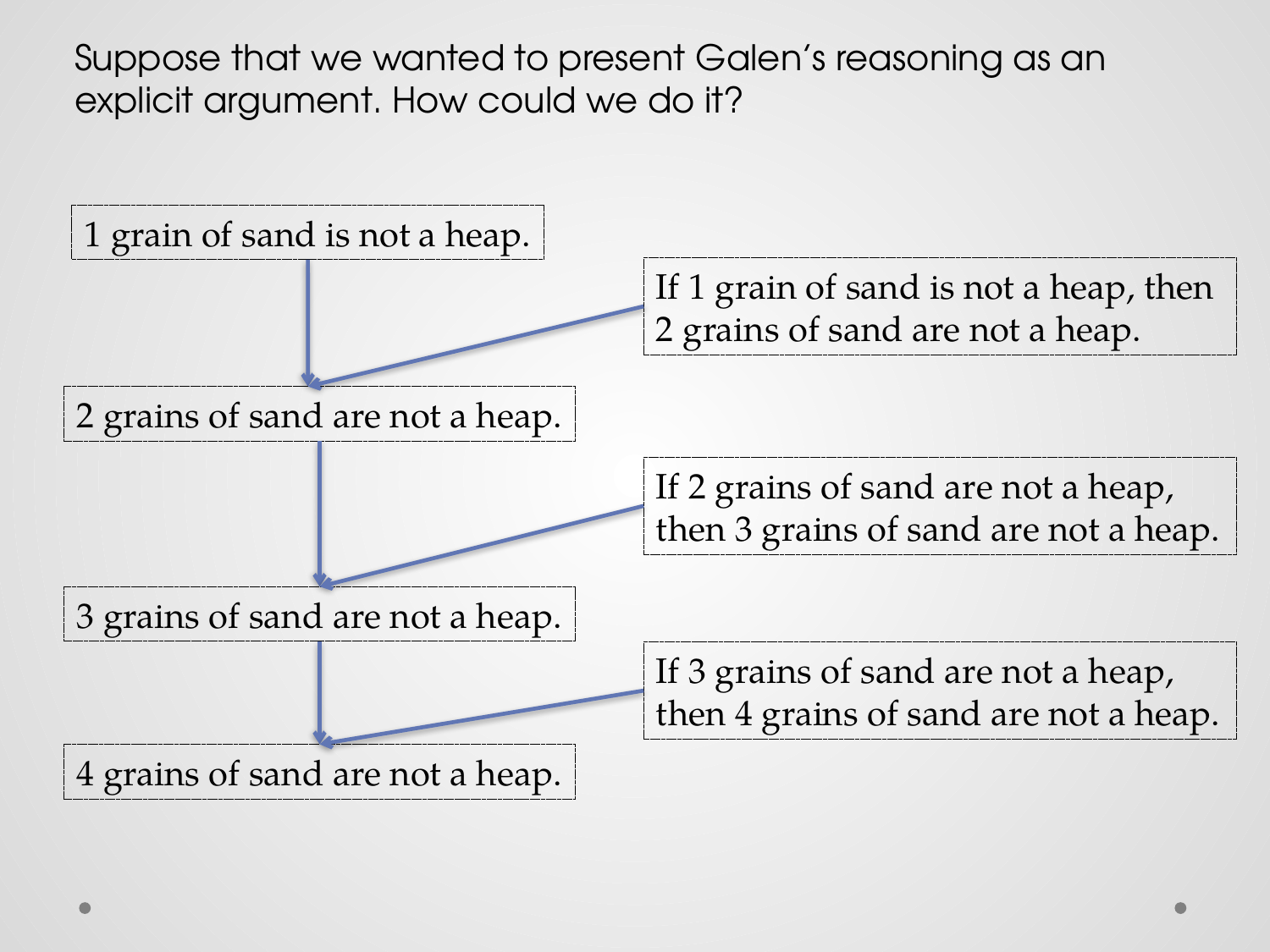

Suppose that we wanted to present Galen’s reasoning as an explicit argument. How could we do it?
1 grain of sand is not a heap.
If 1 grain of sand is not a heap, then 2 grains of sand are not a heap.
2 grains of sand are not a heap.
If 2 grains of sand are not a heap, then 3 grains of sand are not a heap.
3 grains of sand are not a heap.
If 3 grains of sand are not a heap, then 4 grains of sand are not a heap.
4 grains of sand are not a heap.